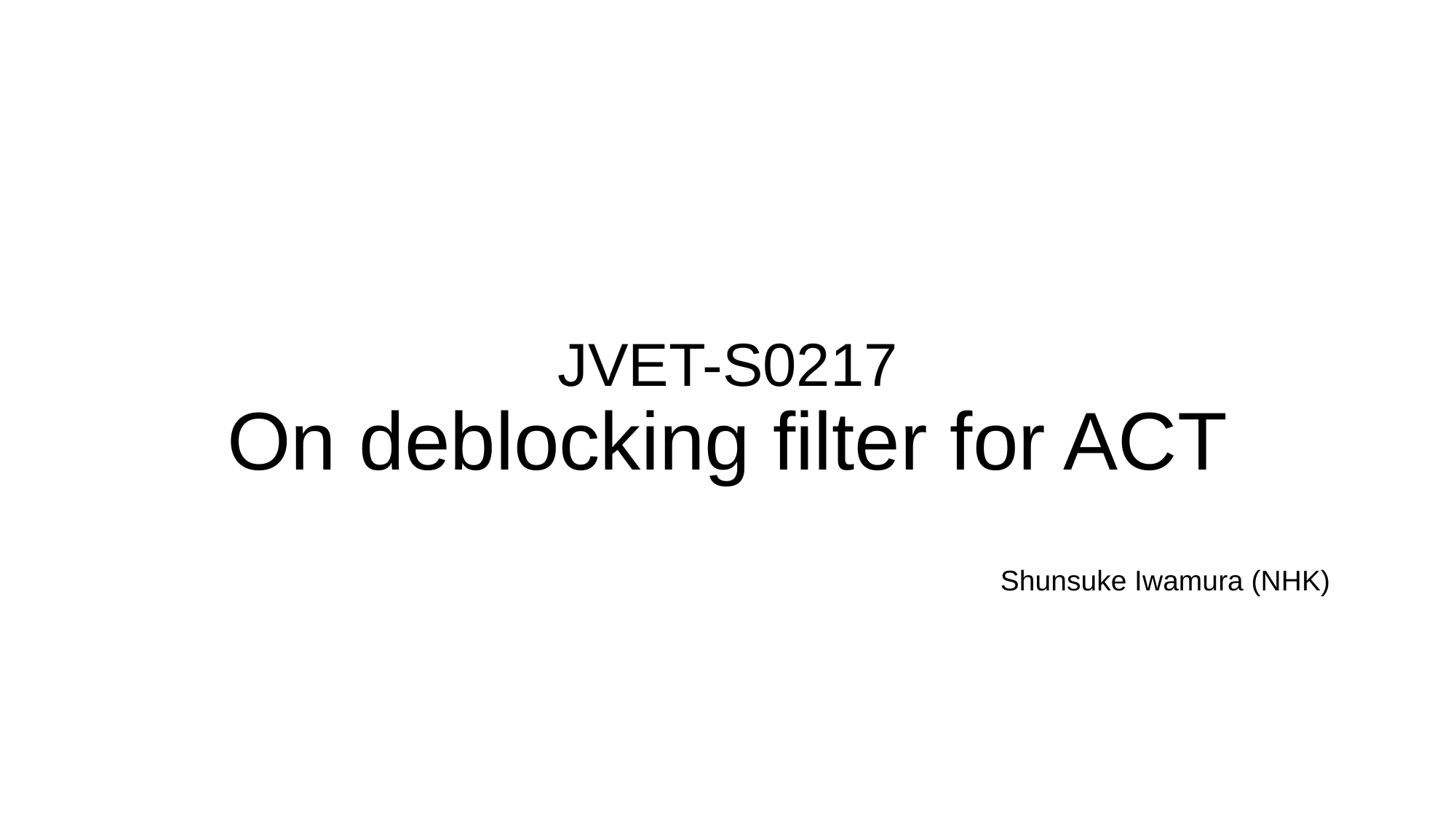

# JVET-S0217 On deblocking filter for ACT
Shunsuke Iwamura (NHK)